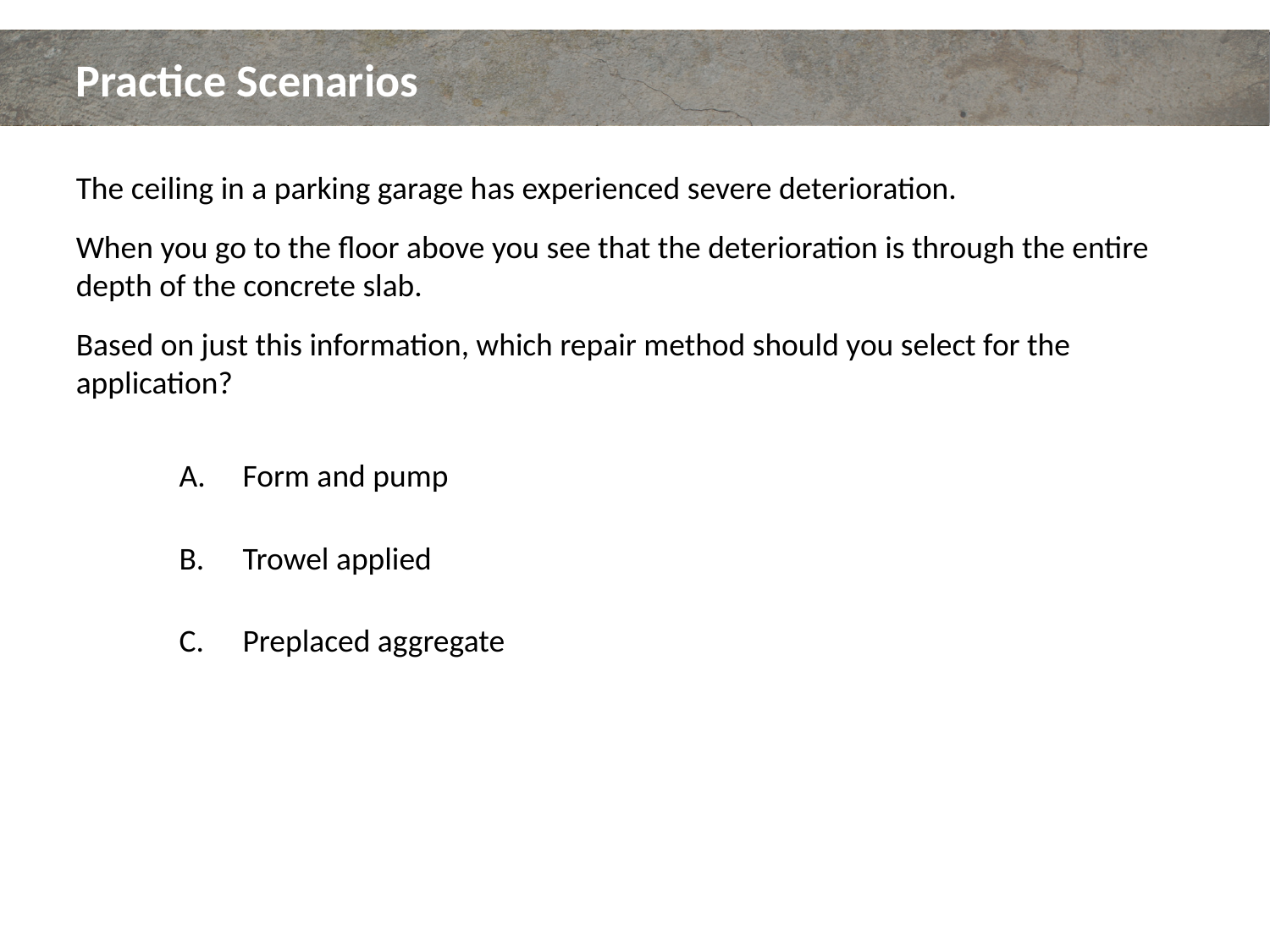

# Practice Scenarios
The ceiling in a parking garage has experienced severe deterioration.
When you go to the floor above you see that the deterioration is through the entire depth of the concrete slab.
Based on just this information, which repair method should you select for the application?
Form and pump
Trowel applied
Preplaced aggregate